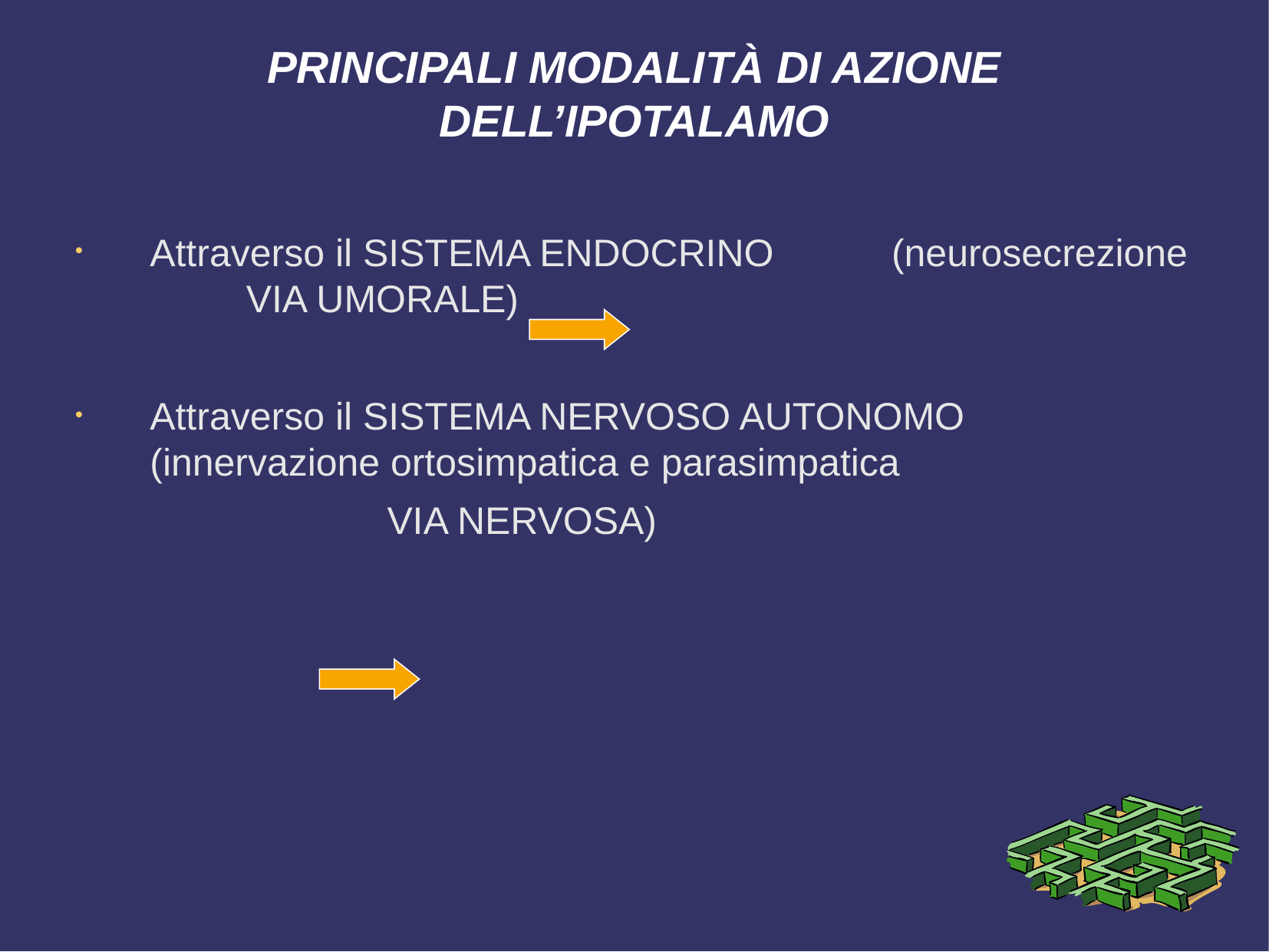

# PRINCIPALI MODALITÀ DI AZIONE DELL’IPOTALAMO
Attraverso il SISTEMA ENDOCRINO           (neurosecrezione          VIA UMORALE)

Attraverso il SISTEMA NERVOSO AUTONOMO (innervazione ortosimpatica e parasimpatica
                             VIA NERVOSA)